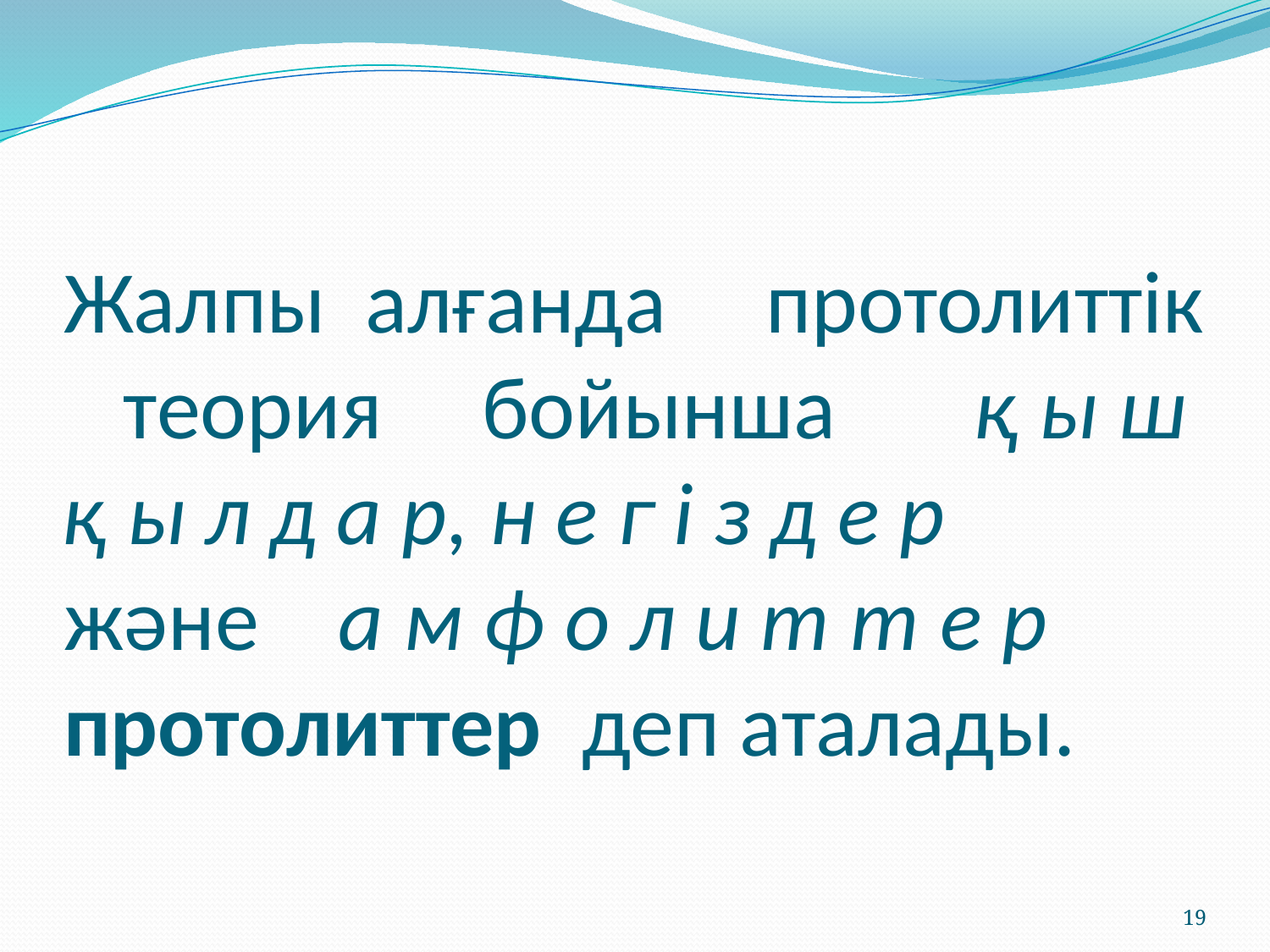

# Жалпы  алғанда     протолиттік    теория     бойынша       қ ы ш қ ы л д а р, н е г і з д е р    және    а м ф о л и т т е р   протолиттер  деп аталады.
19